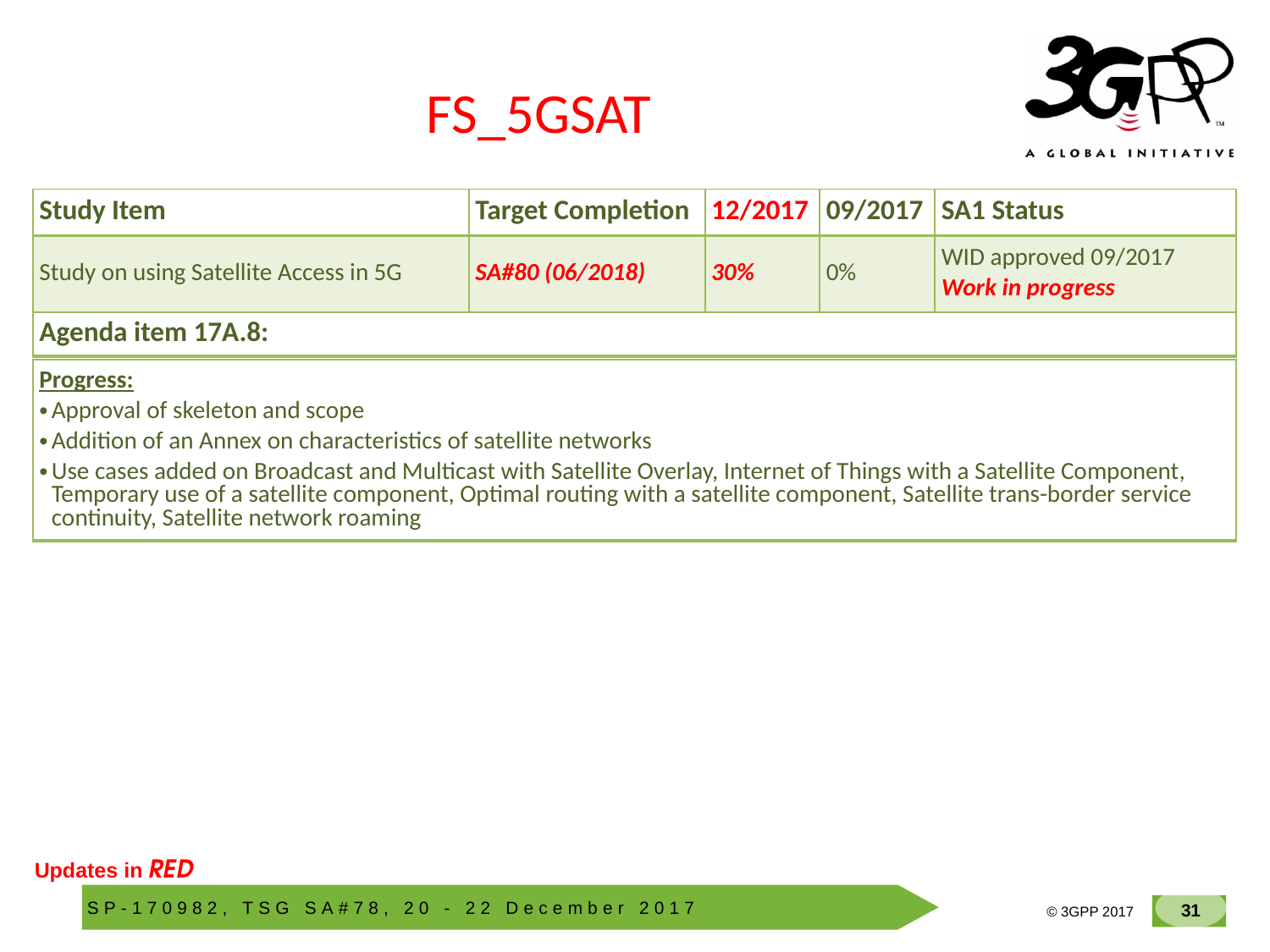

# FS_5GSAT
| Study Item | Target Completion | 12/2017 | 09/2017 | SA1 Status |
| --- | --- | --- | --- | --- |
| Study on using Satellite Access in 5G | SA#80 (06/2018) | 30% | 0% | WID approved 09/2017 Work in progress |
| Agenda item 17A.8: |
| --- |
|  |
| Progress: Approval of skeleton and scope Addition of an Annex on characteristics of satellite networks Use cases added on Broadcast and Multicast with Satellite Overlay, Internet of Things with a Satellite Component, Temporary use of a satellite component, Optimal routing with a satellite component, Satellite trans-border service continuity, Satellite network roaming |
| --- |
Updates in RED